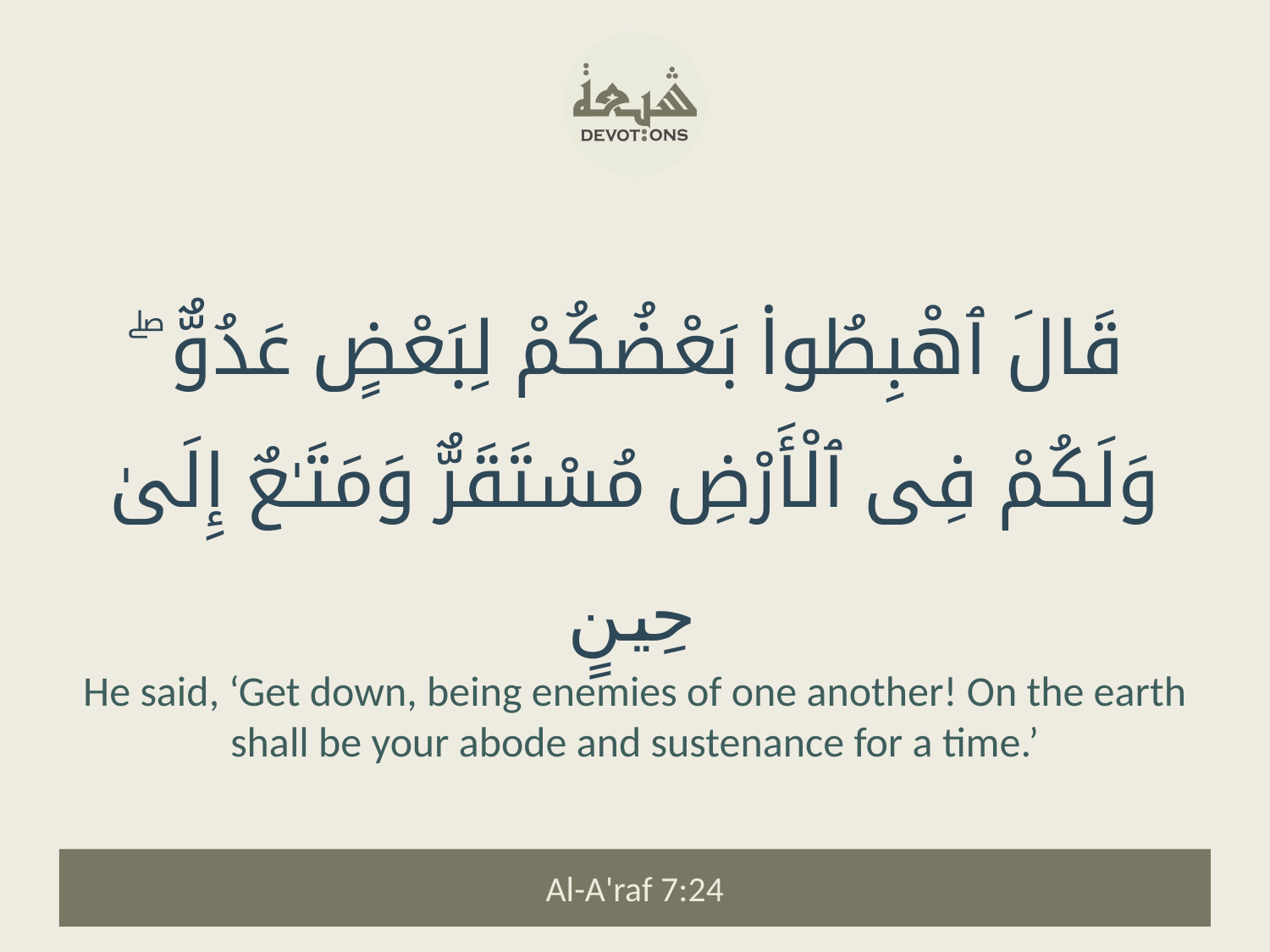

قَالَ ٱهْبِطُوا۟ بَعْضُكُمْ لِبَعْضٍ عَدُوٌّ ۖ وَلَكُمْ فِى ٱلْأَرْضِ مُسْتَقَرٌّ وَمَتَـٰعٌ إِلَىٰ حِينٍ
He said, ‘Get down, being enemies of one another! On the earth shall be your abode and sustenance for a time.’
Al-A'raf 7:24